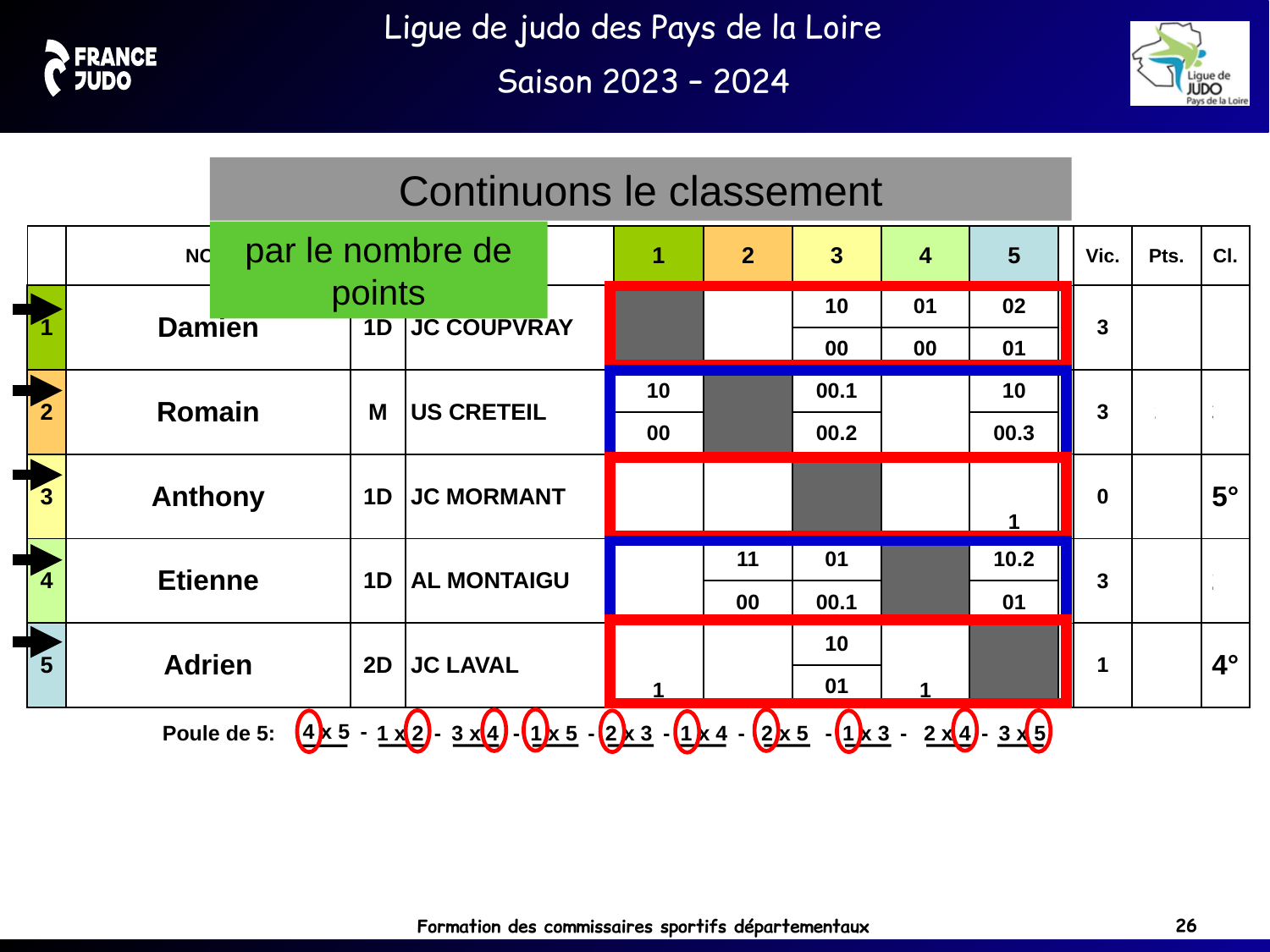

Continuons le classement
par le nombre de points